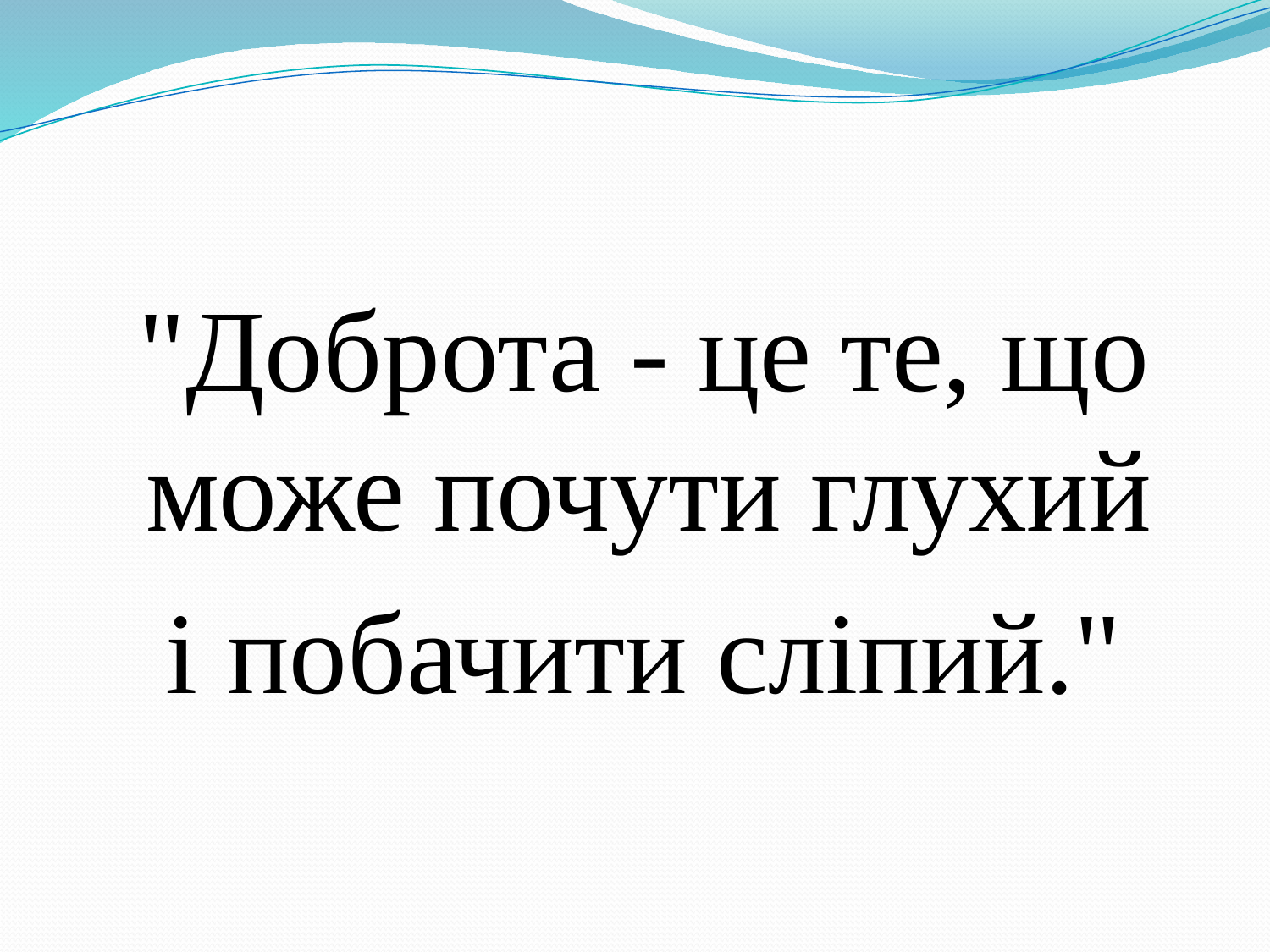

"Доброта - це те, що може почути глухий
і побачити сліпий."